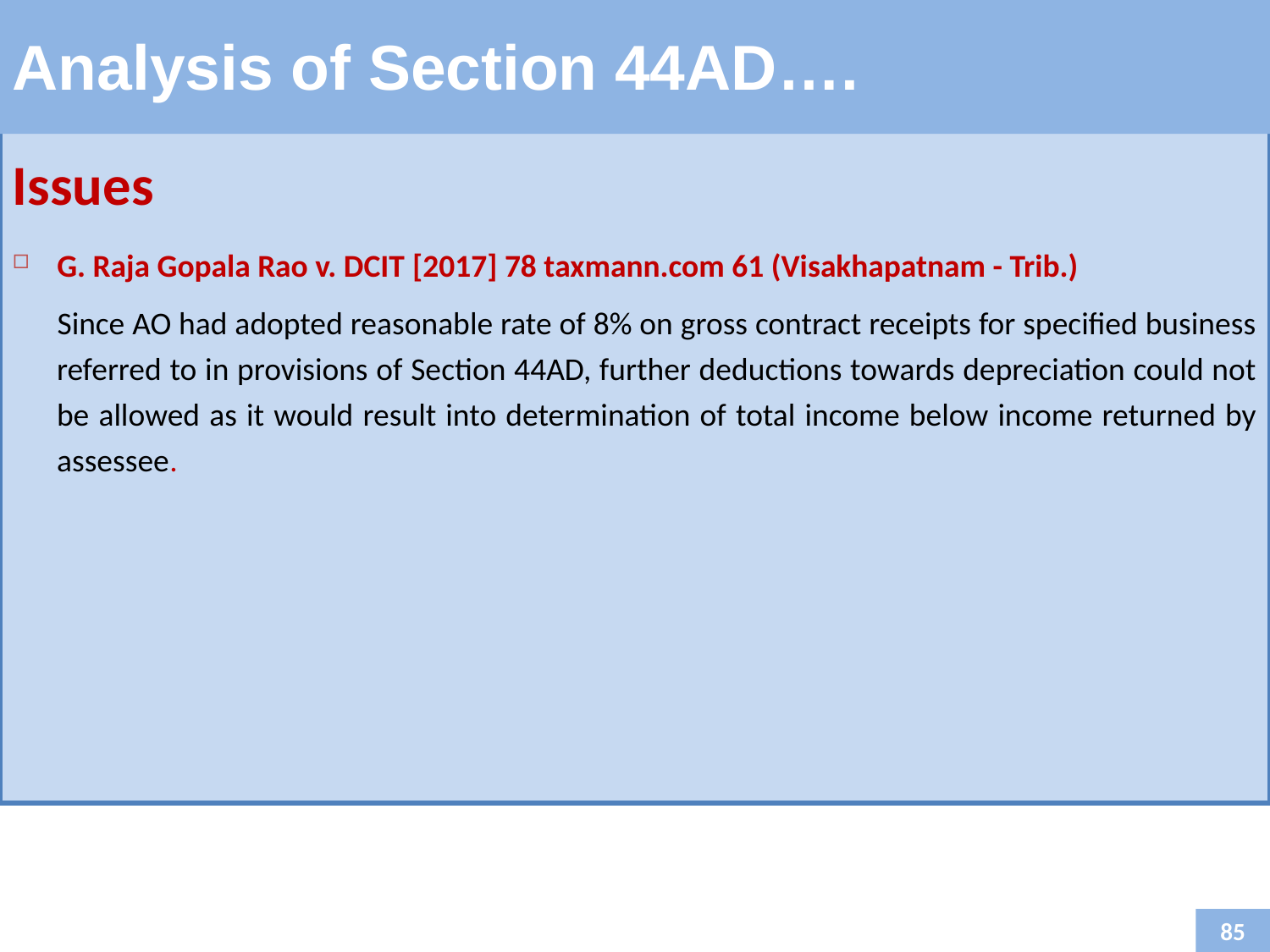

Analysis of Section 44AD….
Issues
G. Raja Gopala Rao v. DCIT [2017] 78 taxmann.com 61 (Visakhapatnam - Trib.)
 Since AO had adopted reasonable rate of 8% on gross contract receipts for specified business referred to in provisions of Section 44AD, further deductions towards depreciation could not be allowed as it would result into determination of total income below income returned by assessee.

85